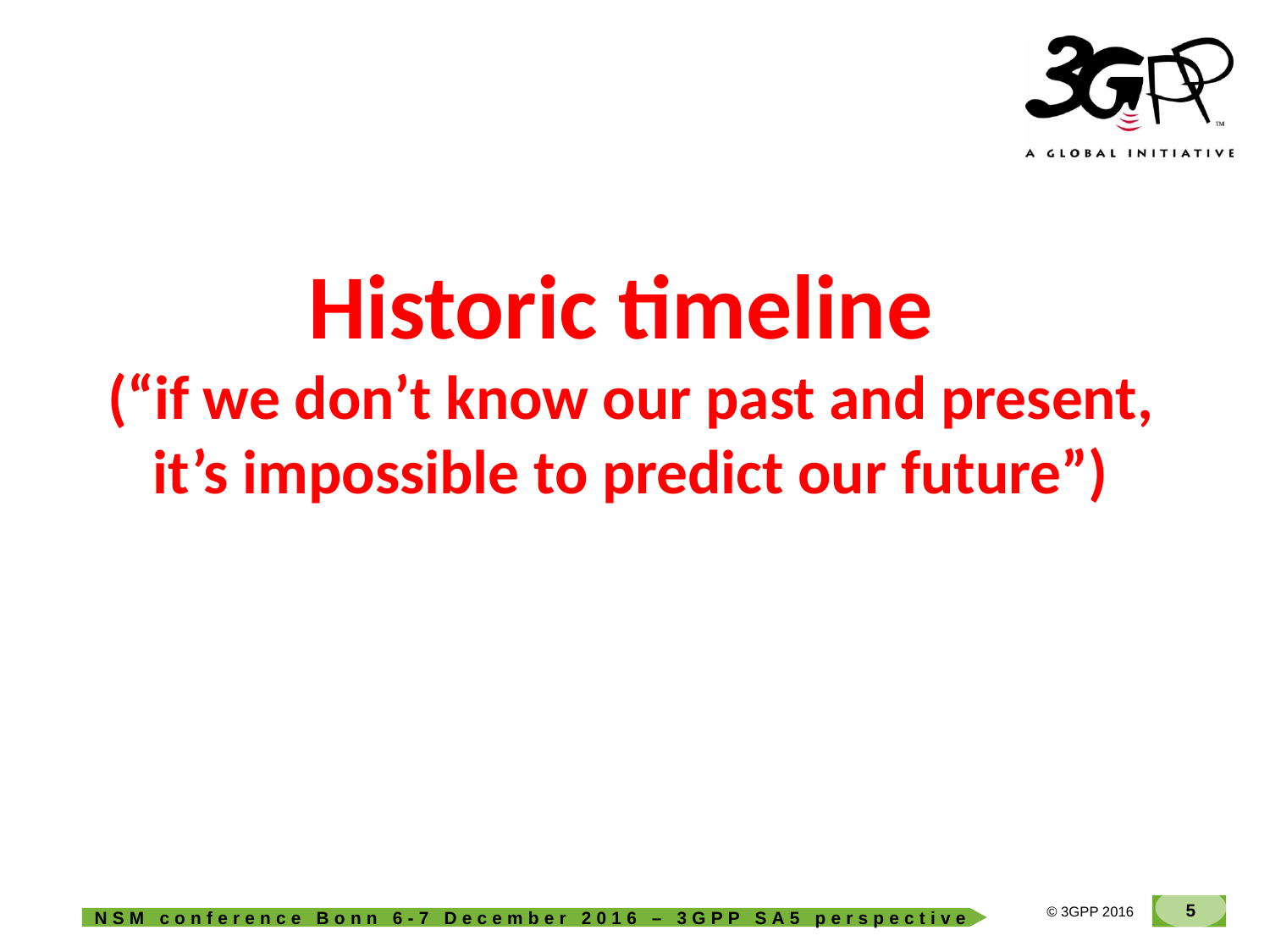

# Historic timeline (“if we don’t know our past and present, it’s impossible to predict our future”)